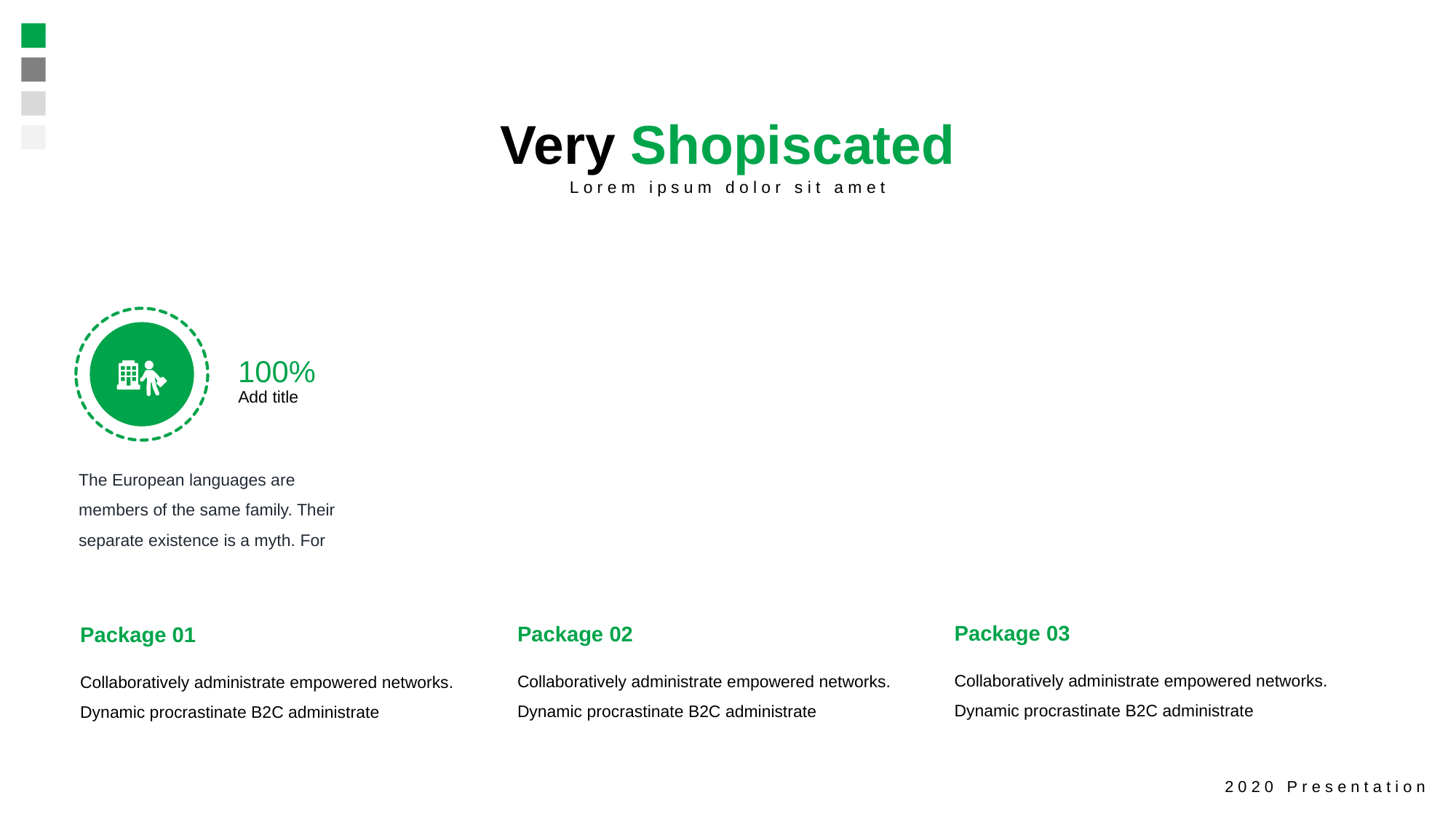

Very Shopiscated
Lorem ipsum dolor sit amet

100%

Add title
The European languages are members of the same family. Their separate existence is a myth. For
Package 03
Package 02
Package 01
Collaboratively administrate empowered networks. Dynamic procrastinate B2C administrate
Collaboratively administrate empowered networks. Dynamic procrastinate B2C administrate
Collaboratively administrate empowered networks. Dynamic procrastinate B2C administrate
2020 Presentation